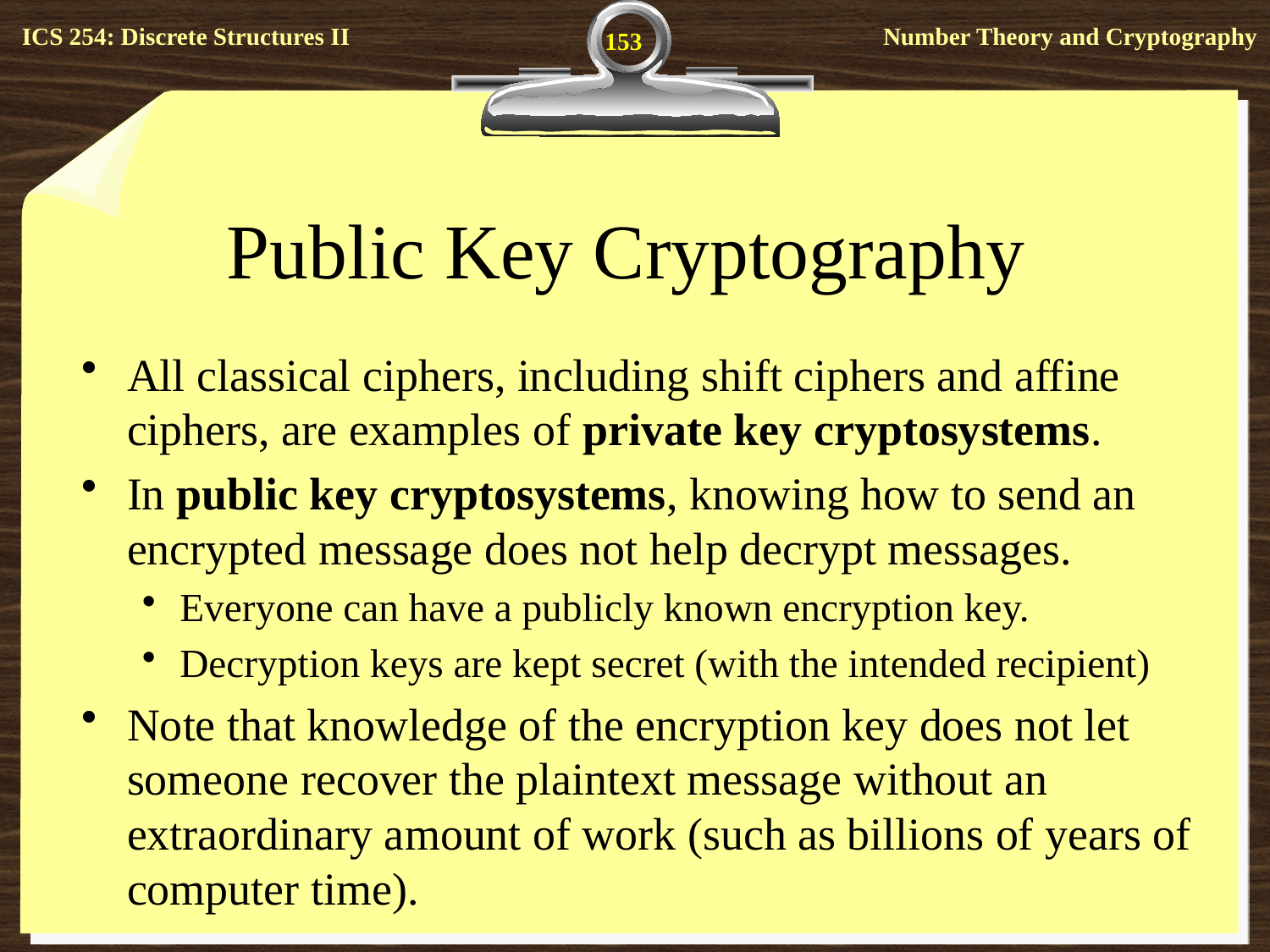

153
# Public Key Cryptography
All classical ciphers, including shift ciphers and affine ciphers, are examples of private key cryptosystems.
In public key cryptosystems, knowing how to send an encrypted message does not help decrypt messages.
Everyone can have a publicly known encryption key.
Decryption keys are kept secret (with the intended recipient)
Note that knowledge of the encryption key does not let someone recover the plaintext message without an extraordinary amount of work (such as billions of years of computer time).